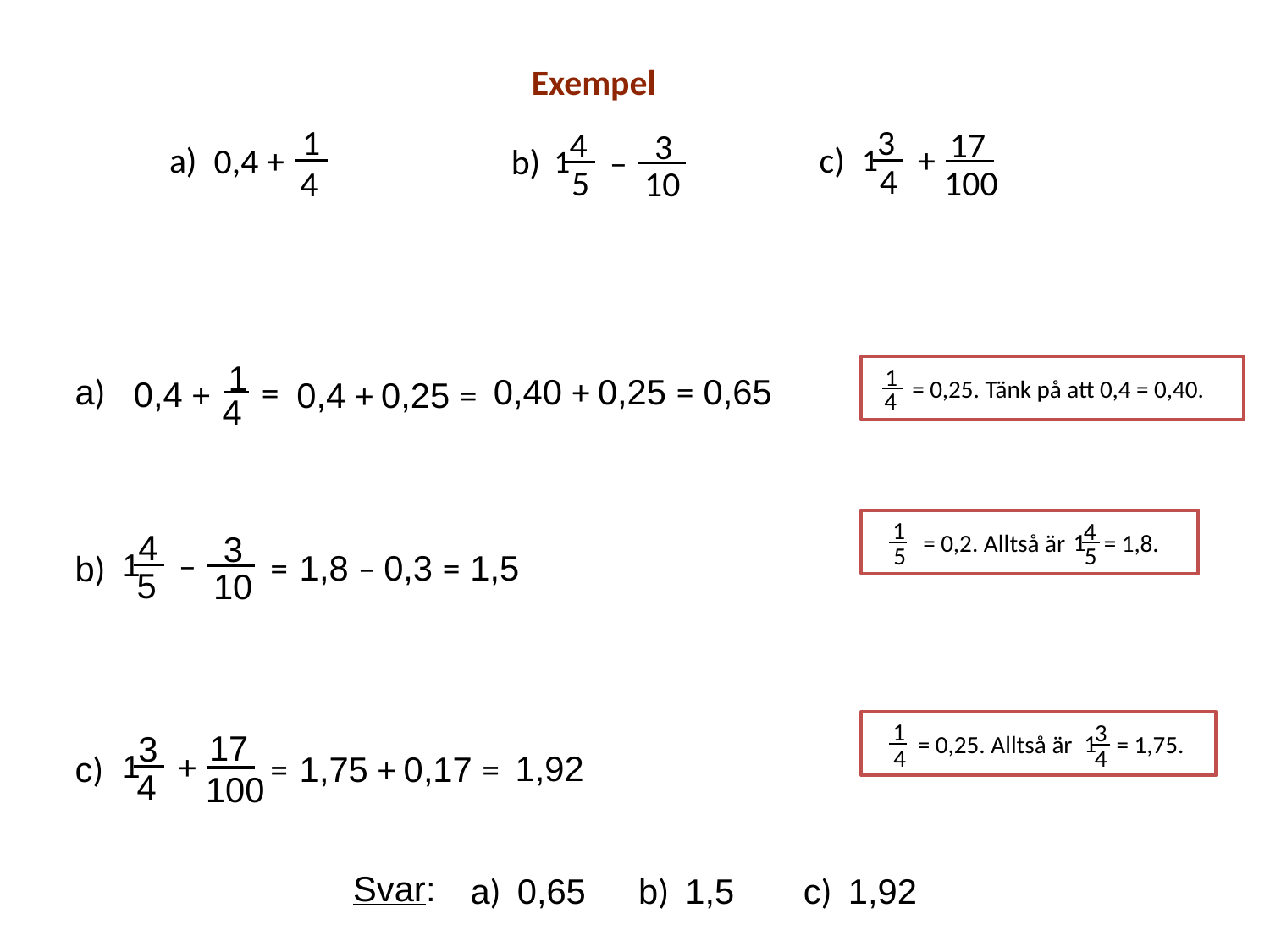

Exempel
1
4
a)
0,4 +
3
4
17
100
c)
+
1
4
5
3
10
b)
–
1
1

4

1
       = 0,25. Tänk på att 0,4 = 0,40. 1
r
4
0,40 + 0,25 =
a)
0,65
=
0,4 +

0,4 + 0,25 =
1
         = 0,2. Alltså är       = 1,8.1
r
5
4
5
1
4
5
3
10
–
1
=
1,5
1,8 – 0,3 =
b)
1
        = 0,25. Alltså är        = 1,75.1
r
4
3
4
1
17
100
3
4
+
1
1,92
=
1,75 + 0,17 =
c)
Svar:
a)  0,65

b)  1,5

c)  1,92